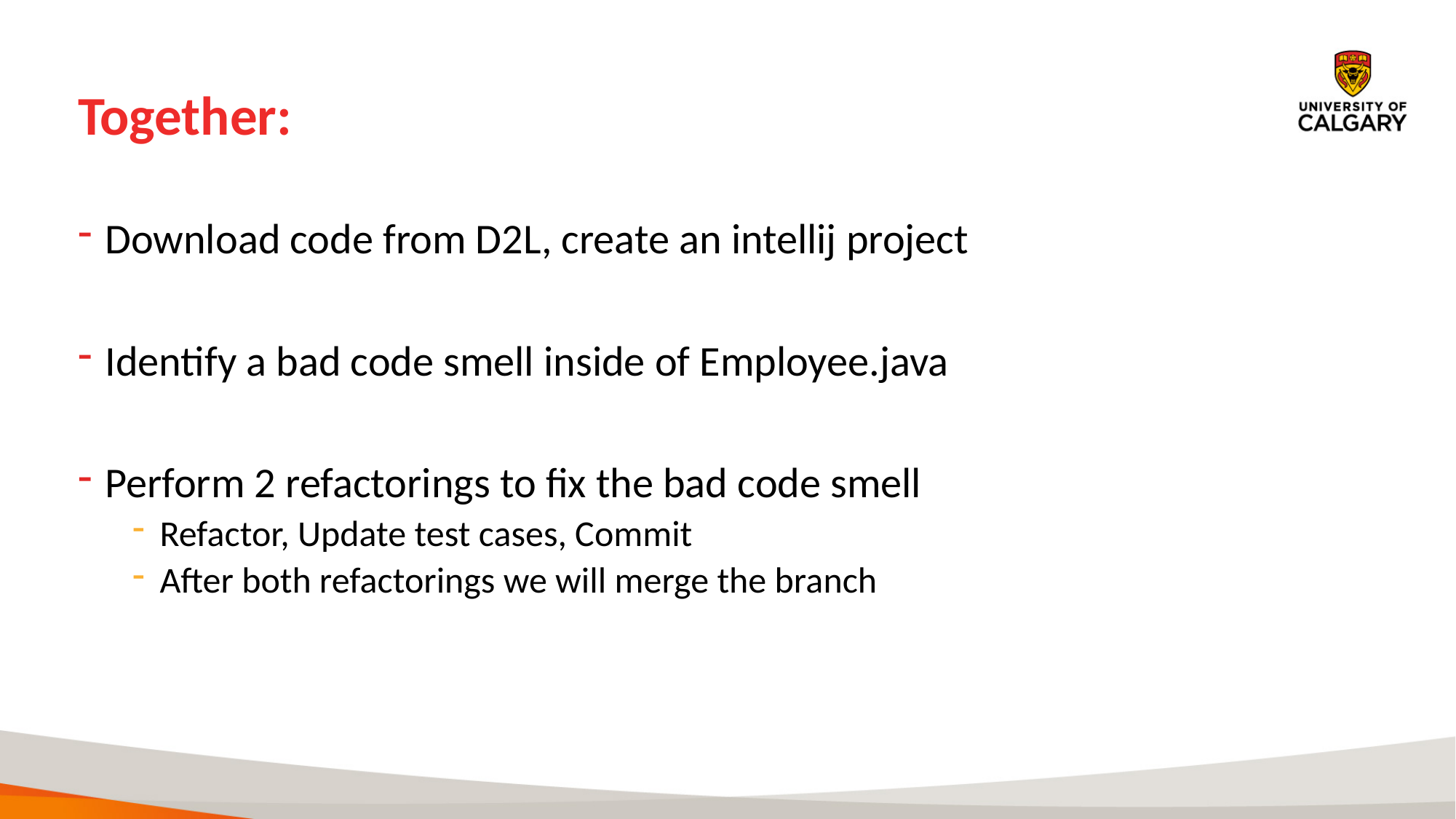

# Together:
Download code from D2L, create an intellij project

Identify a bad code smell inside of Employee.java

Perform 2 refactorings to fix the bad code smell
Refactor, Update test cases, Commit
After both refactorings we will merge the branch